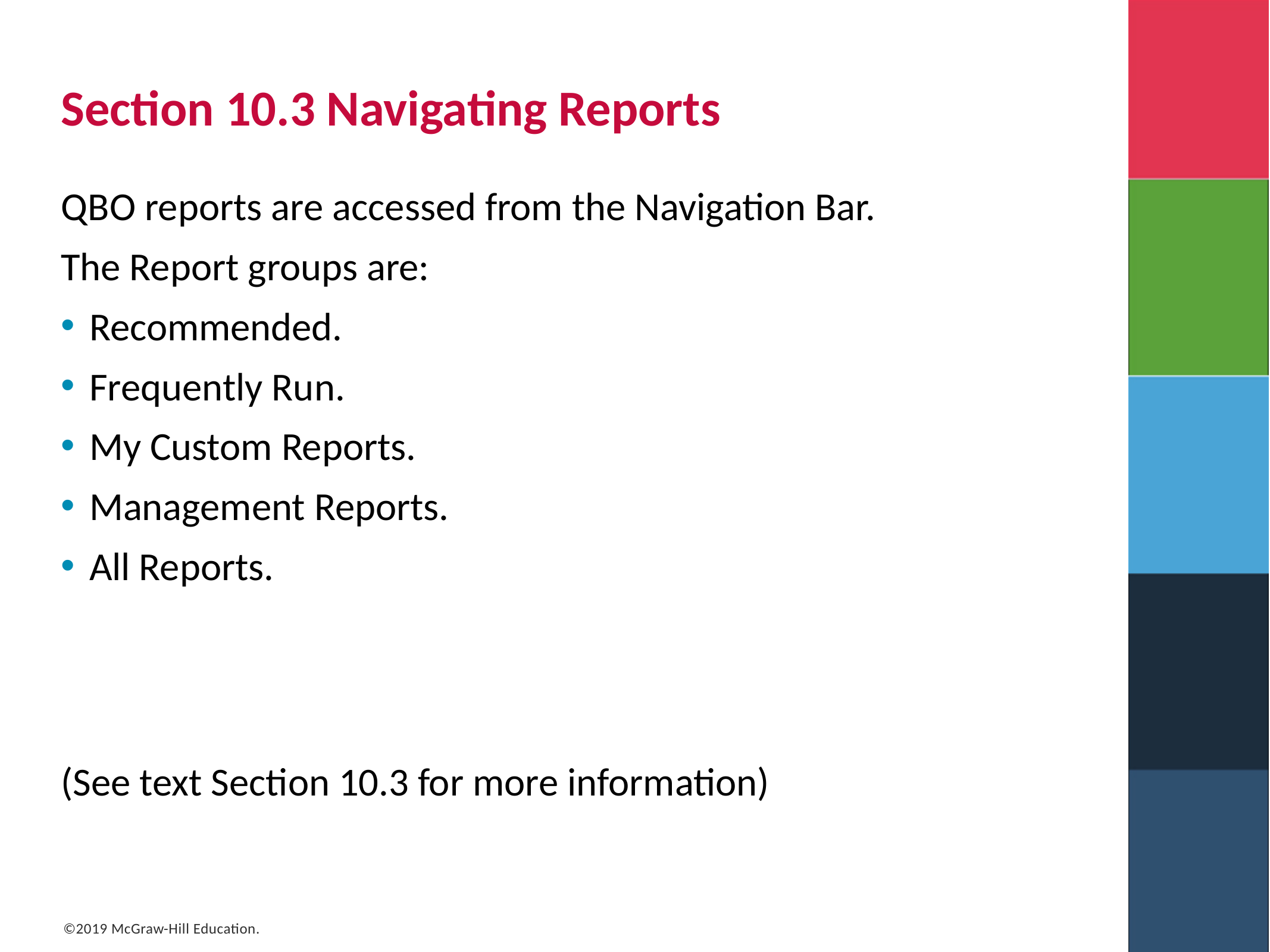

# Section 10.3 Navigating Reports
Q B O reports are accessed from the Navigation Bar.
The Report groups are:
Recommended.
Frequently Run.
My Custom Reports.
Management Reports.
All Reports.
(See text Section 10.3 for more information)